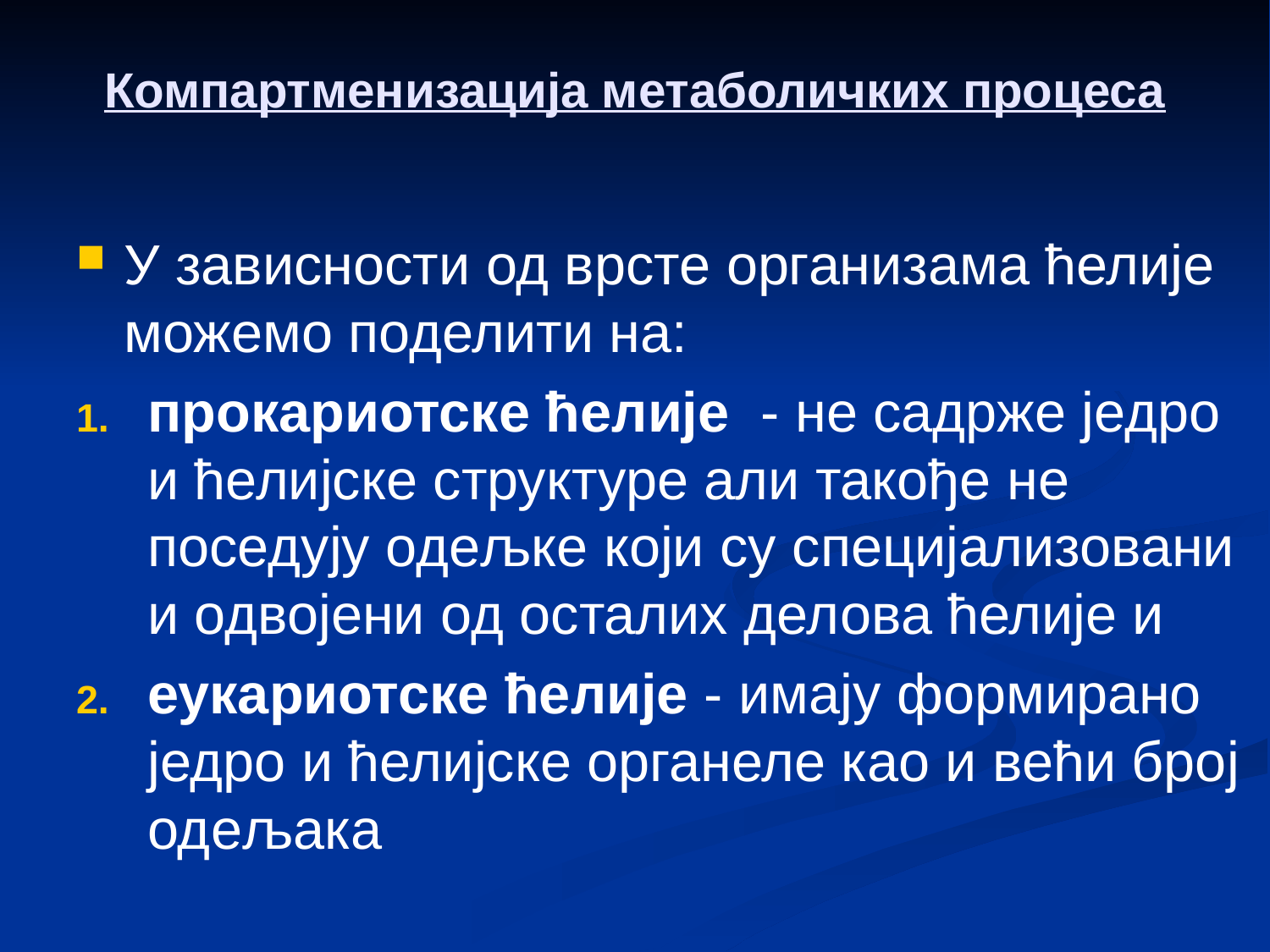

# Компартменизација метаболичких процеса
У зависности од врсте организама ћелије можемо поделити на:
прокариотске ћелије  - не садрже једро и ћелијске структуре али такође не поседују одељке који су специјализовани и одвојени од осталих делова ћелије и
еукариотске ћелије - имају формирано једро и ћелијске органеле као и већи број одељака